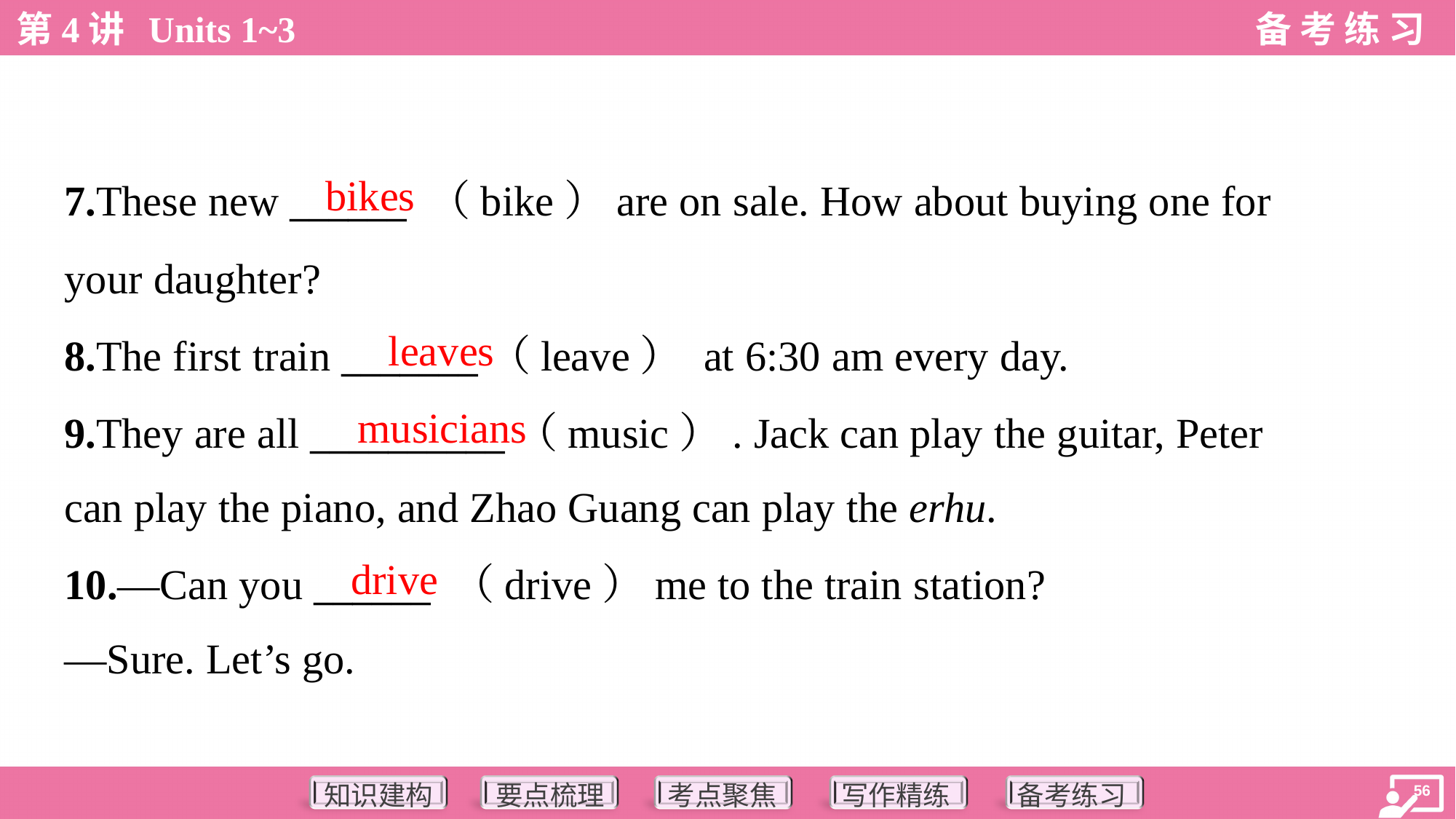

bikes
7.These new ______ （bike）are on sale. How about buying one for
your daughter?
8.The first train _______（leave） at 6:30 am every day.
9.They are all __________（music）. Jack can play the guitar, Peter
can play the piano, and Zhao Guang can play the erhu.
leaves
musicians
drive
10.—Can you ______ （drive）me to the train station?
—Sure. Let’s go.